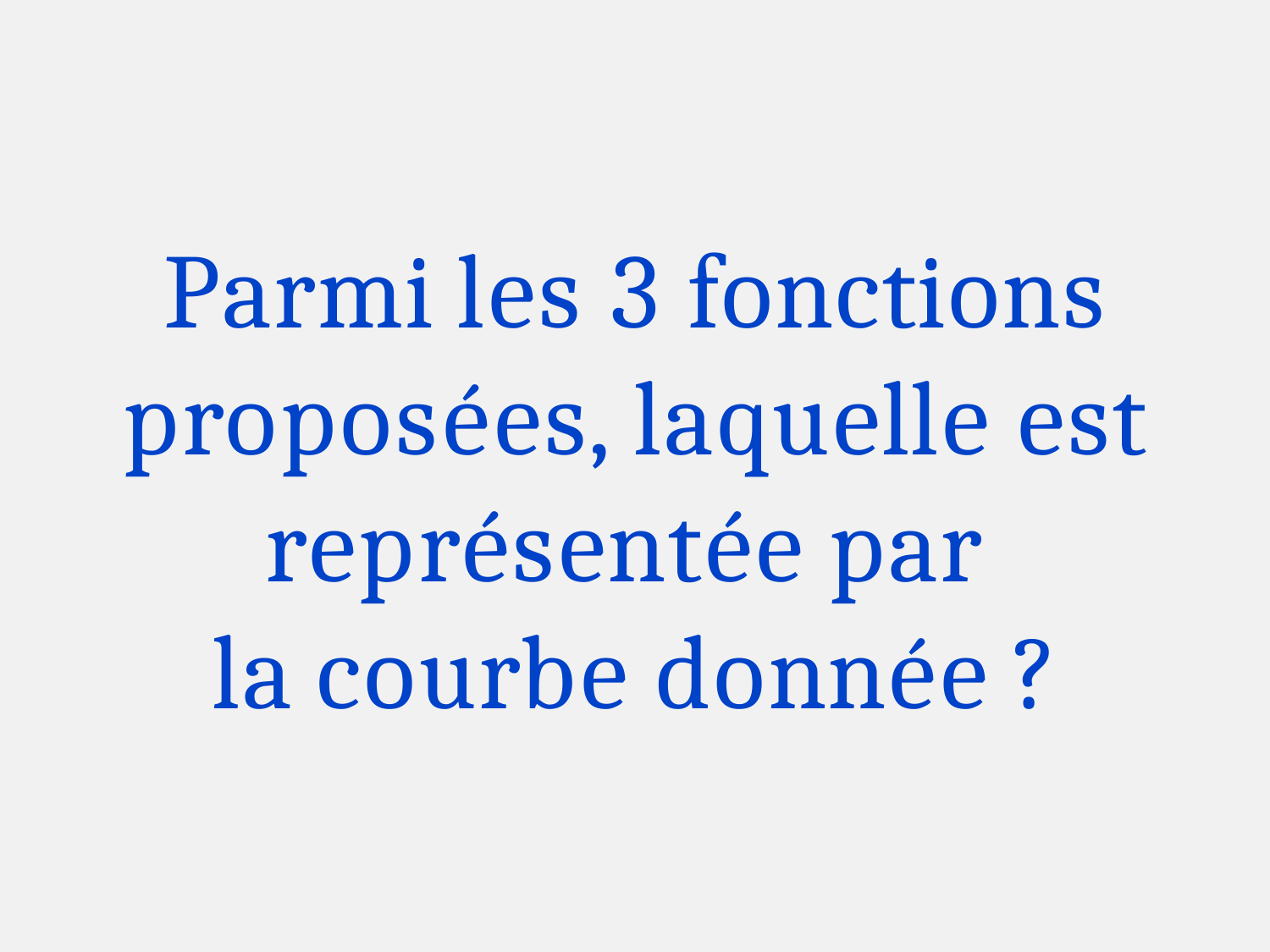

# Parmi les 3 fonctions proposées, laquelle est représentée par la courbe donnée ?